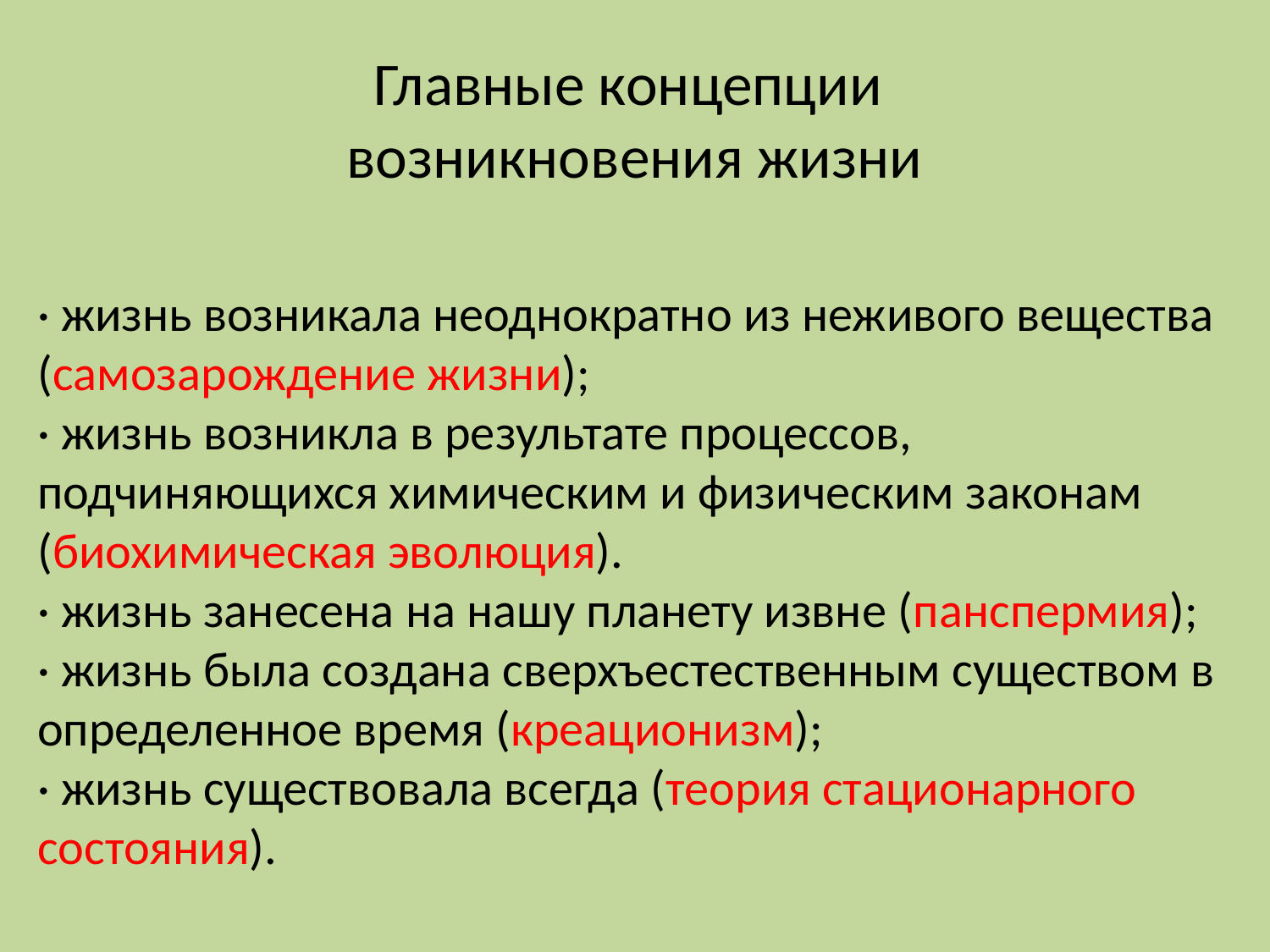

# Главные концепции возникновения жизни
· жизнь возникала неоднократно из неживого вещества (самозарождение жизни);
· жизнь возникла в результате процессов, подчиняющихся химическим и физическим законам (биохимическая эволюция).
· жизнь занесена на нашу планету извне (панспермия);
· жизнь была создана сверхъестественным существом в определенное время (креационизм);
· жизнь существовала всегда (теория стационарного состояния).